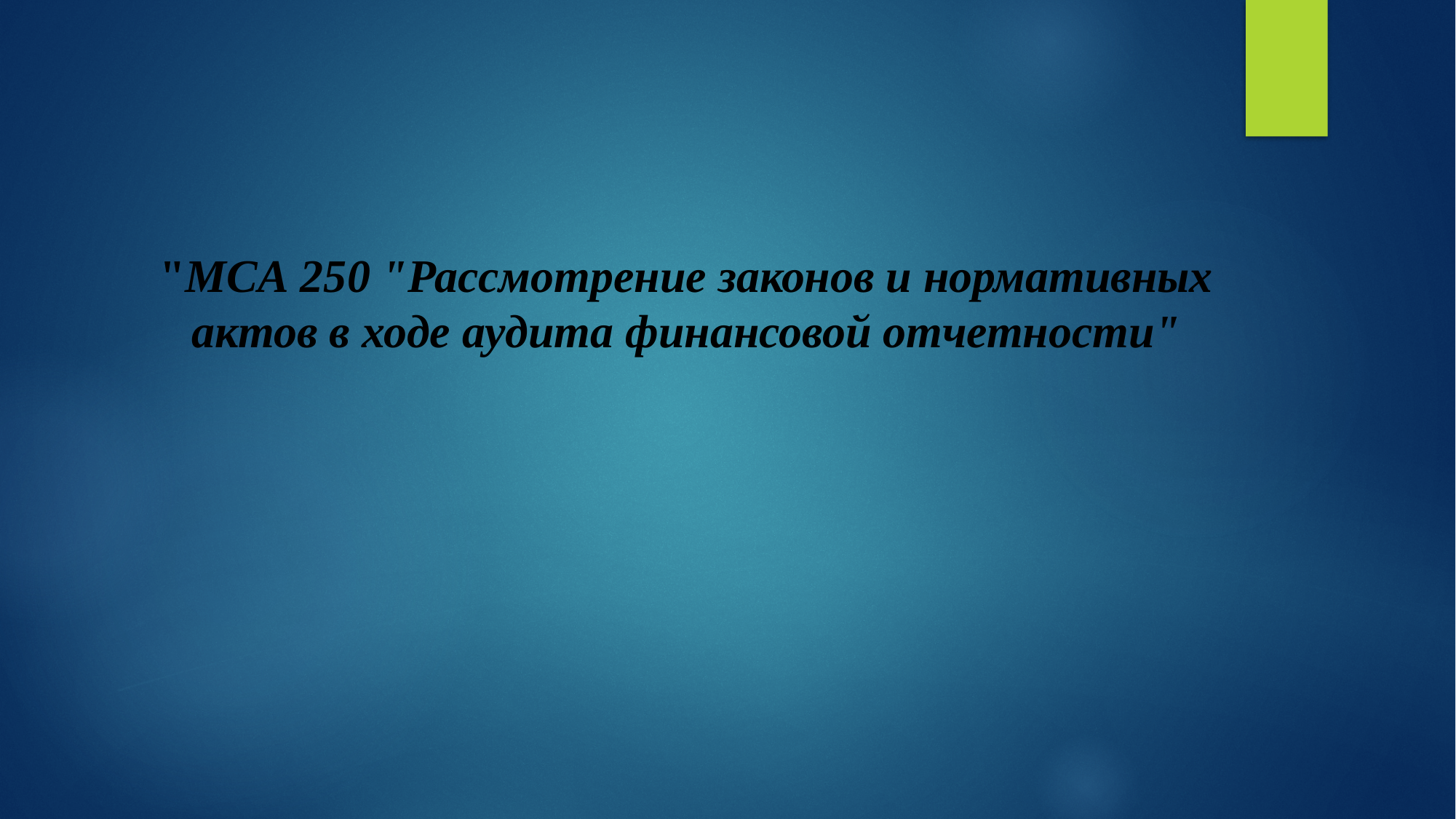

# "МСA 250 "Рассмотрение законов и нормативных актов в ходе аудита финансовой отчетности"